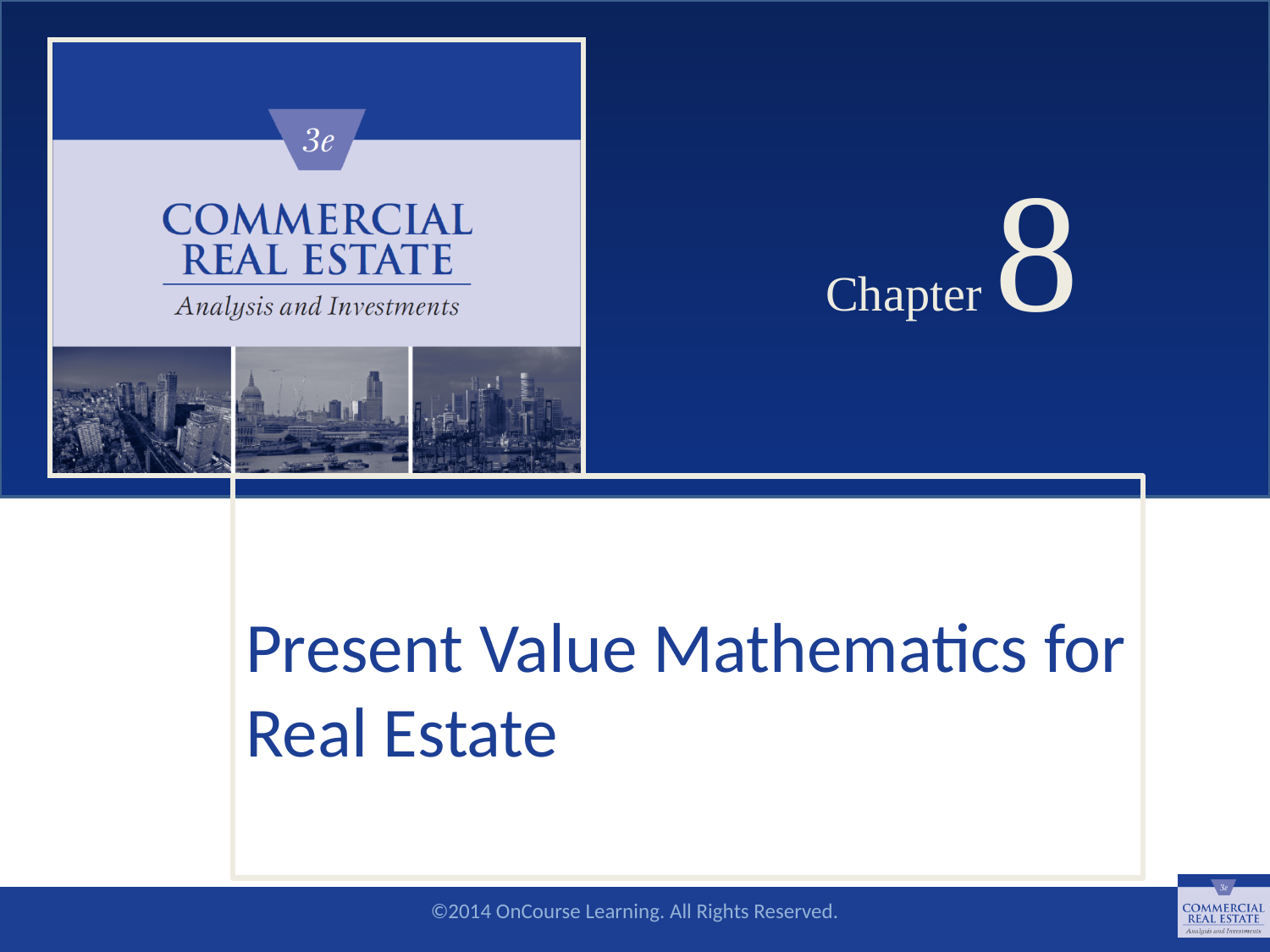

# Chapter 8
Present Value Mathematics for Real Estate
SLIDE 1